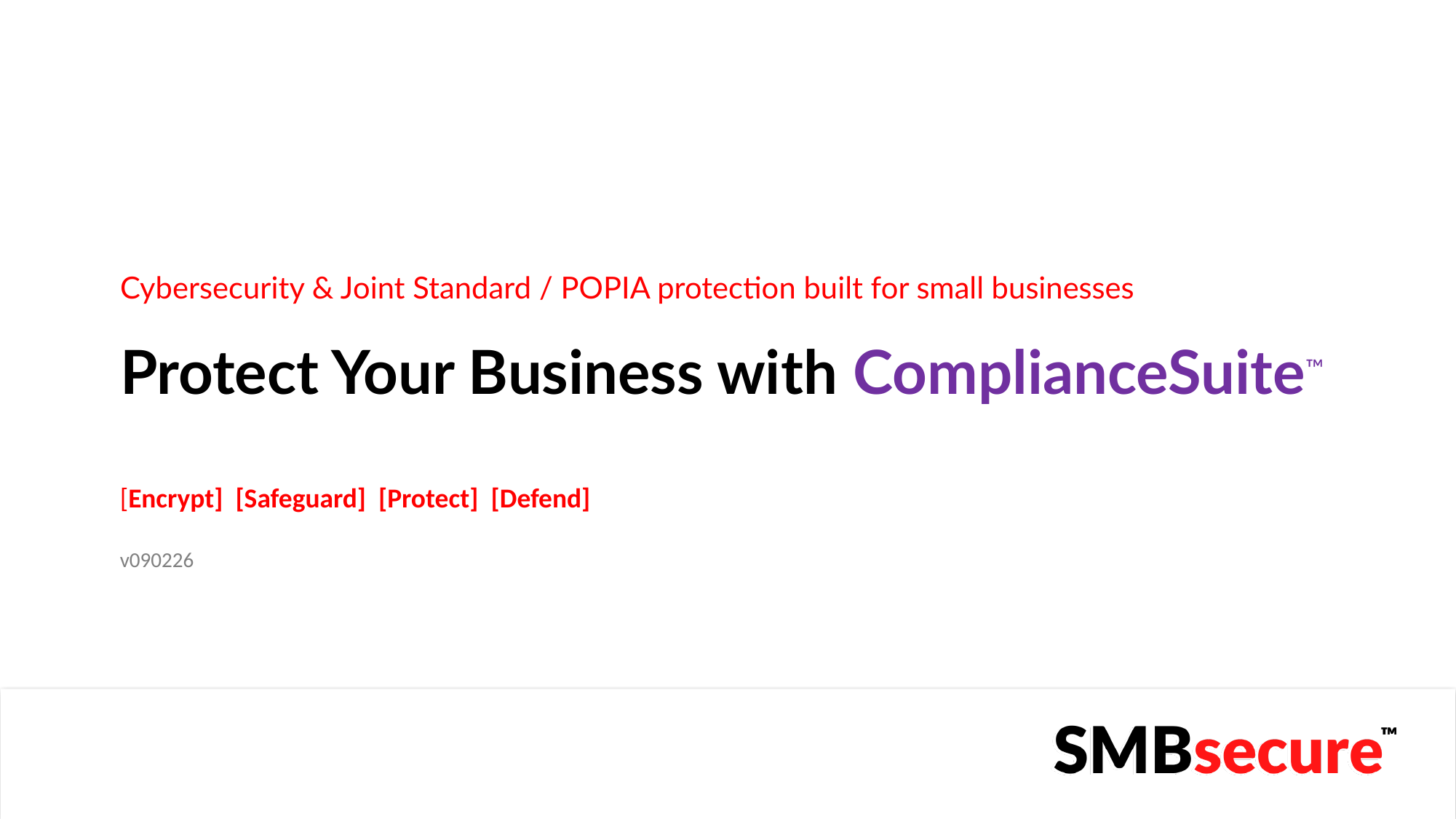

Cybersecurity & Joint Standard / POPIA protection built for small businesses

# Protect Your Business with ComplianceSuite™
[Encrypt]  [Safeguard]  [Protect]  [Defend]

v090226